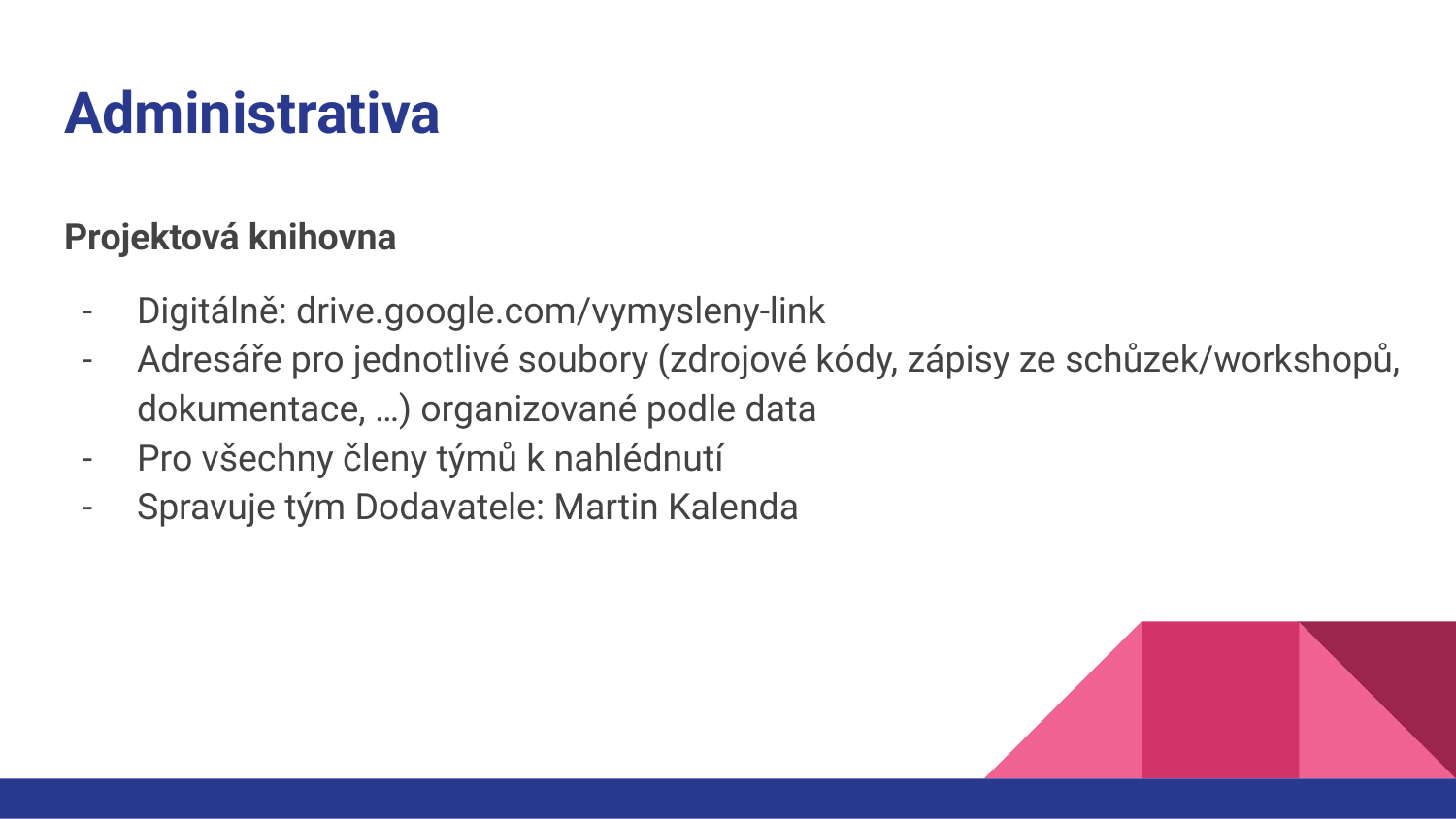

# Administrativa
Projektová knihovna
Digitálně: drive.google.com/vymysleny-link
Adresáře pro jednotlivé soubory (zdrojové kódy, zápisy ze schůzek/workshopů, dokumentace, …) organizované podle data
Pro všechny členy týmů k nahlédnutí
Spravuje tým Dodavatele: Martin Kalenda